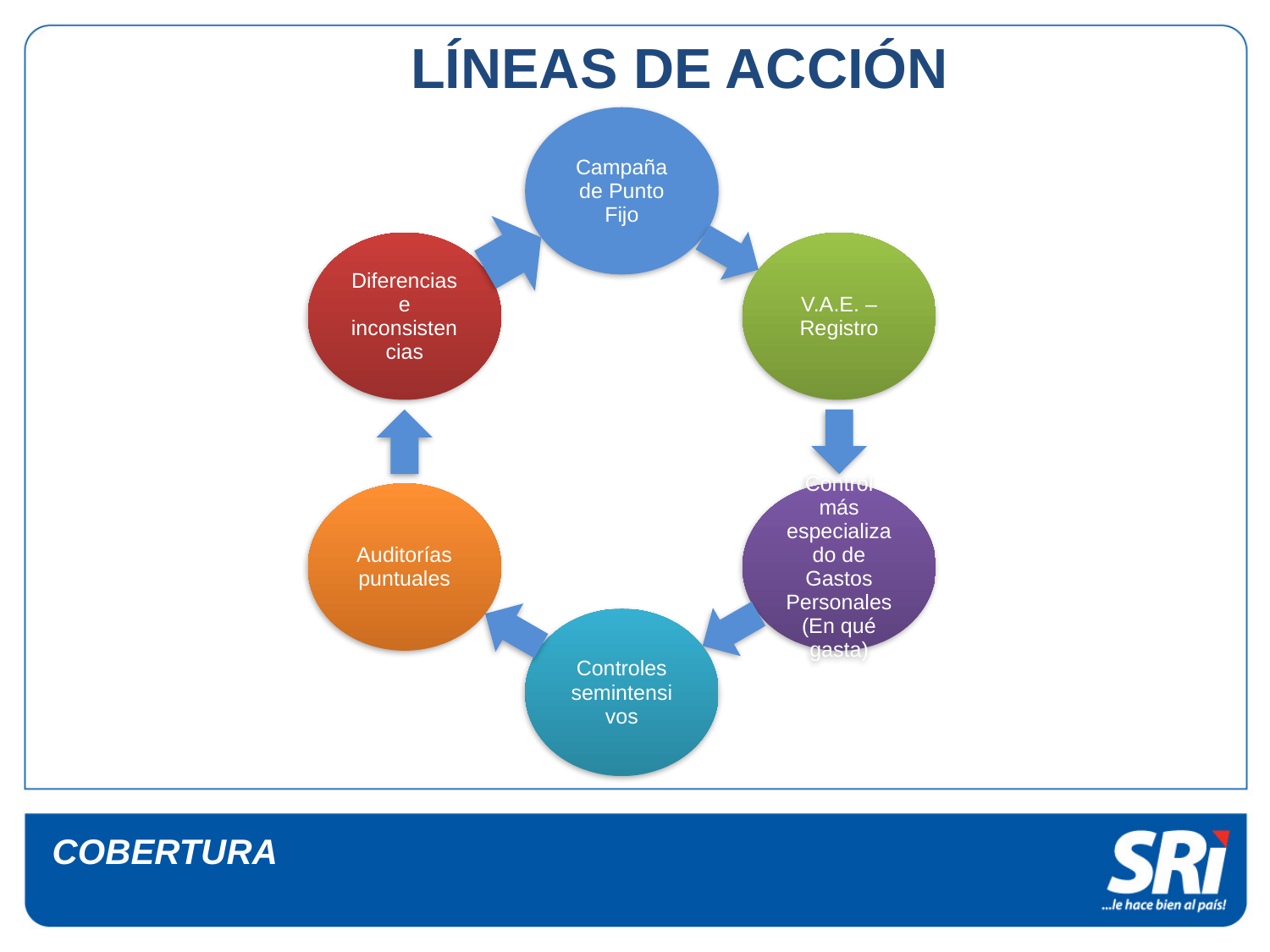

LÍNEAS DE ACCIÓN
Campaña de Punto Fijo
V.A.E. – Registro
Control más especializado de Gastos Personales (En qué gasta)
Auditorías puntuales
Diferencias e inconsistencias
Controles semintensivos
COBERTURA